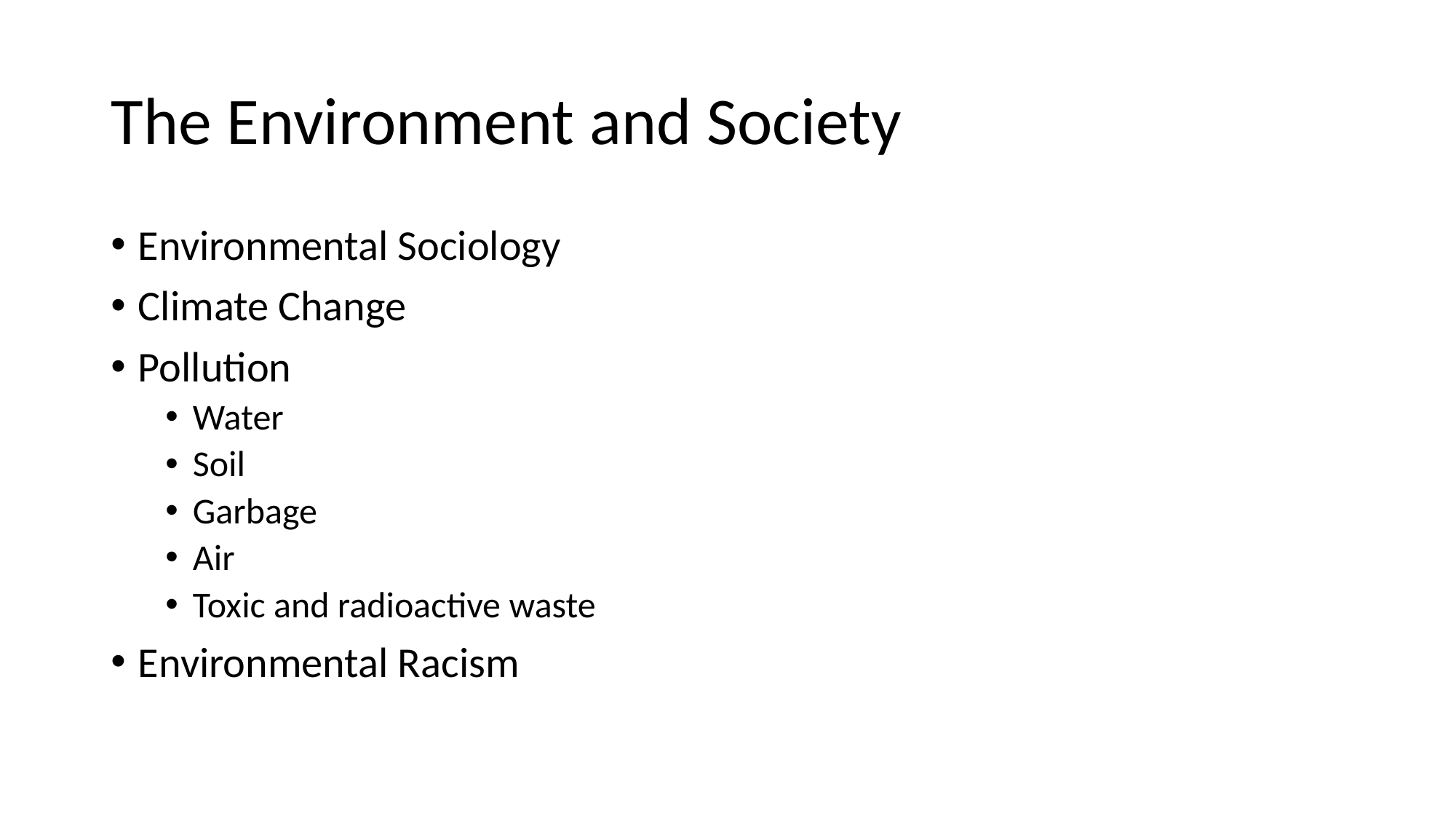

# The Environment and Society
Environmental Sociology
Climate Change
Pollution
Water
Soil
Garbage
Air
Toxic and radioactive waste
Environmental Racism